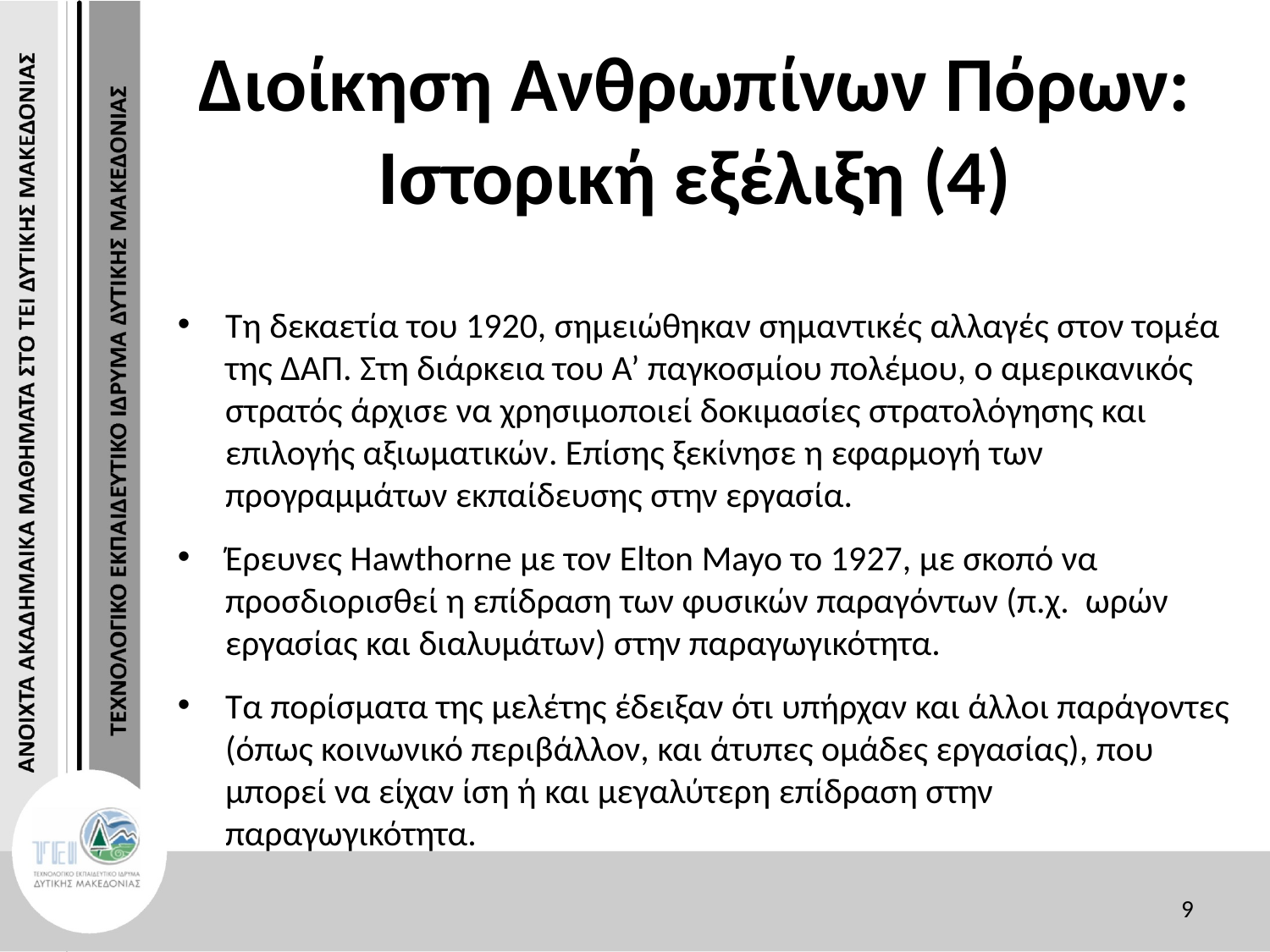

# Διοίκηση Ανθρωπίνων Πόρων: Ιστορική εξέλιξη (4)
Τη δεκαετία του 1920, σημειώθηκαν σημαντικές αλλαγές στον τομέα της ΔΑΠ. Στη διάρκεια του Α’ παγκοσμίου πολέμου, ο αμερικανικός στρατός άρχισε να χρησιμοποιεί δοκιμασίες στρατολόγησης και επιλογής αξιωματικών. Επίσης ξεκίνησε η εφαρμογή των προγραμμάτων εκπαίδευσης στην εργασία.
Έρευνες Hawthorne με τον Elton Mayo το 1927, με σκοπό να προσδιορισθεί η επίδραση των φυσικών παραγόντων (π.χ.  ωρών εργασίας και διαλυμάτων) στην παραγωγικότητα.
Τα πορίσματα της μελέτης έδειξαν ότι υπήρχαν και άλλοι παράγοντες (όπως κοινωνικό περιβάλλον, και άτυπες ομάδες εργασίας), που μπορεί να είχαν ίση ή και μεγαλύτερη επίδραση στην παραγωγικότητα.

9